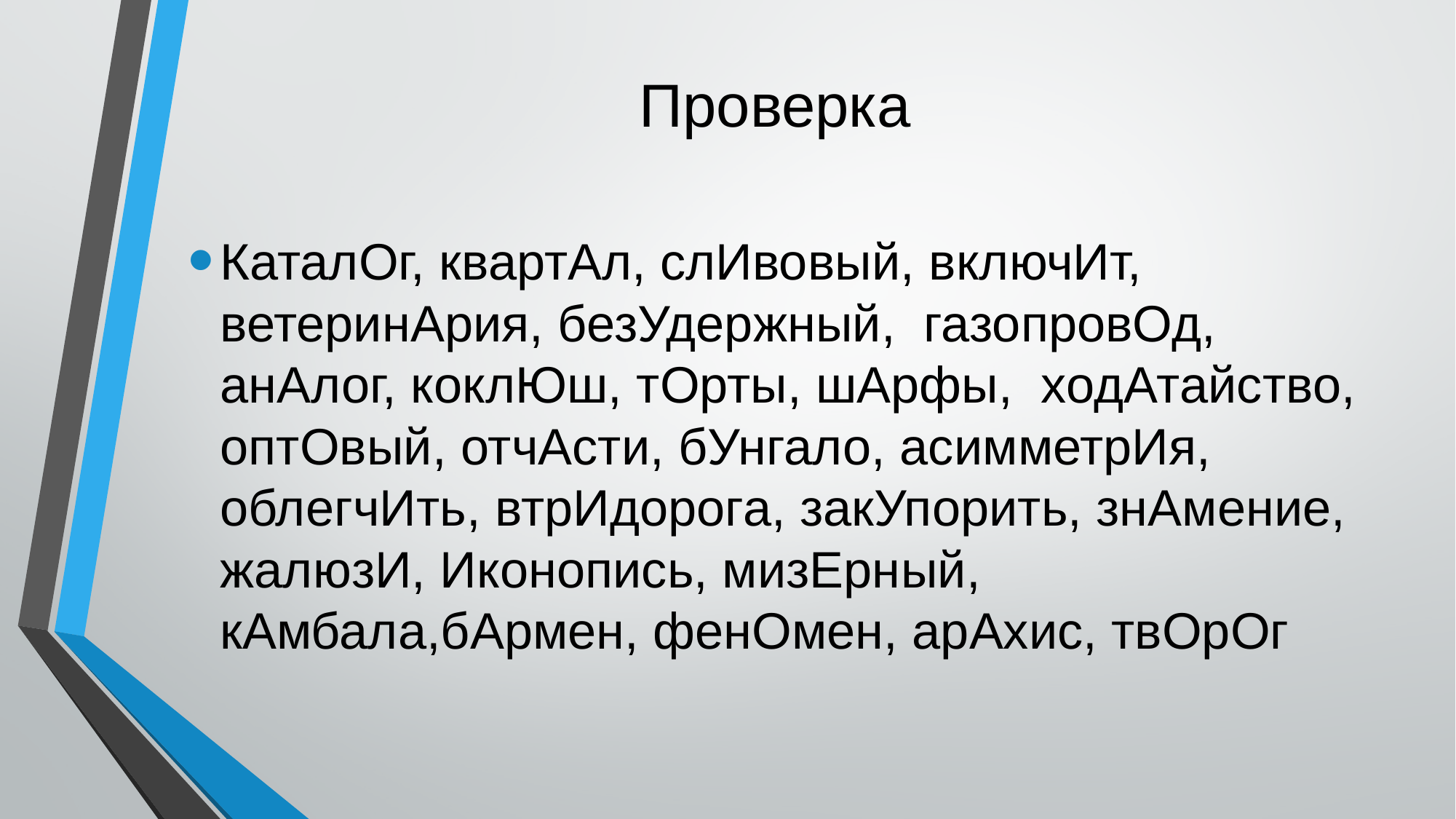

# Проверка
КаталОг, квартАл, слИвовый, включИт, ветеринАрия, безУдержный,  газопровОд, анАлог, коклЮш, тОрты, шАрфы,  ходАтайство, оптОвый, отчАсти, бУнгало, асимметрИя, облегчИть, втрИдорога, закУпорить, знАмение, жалюзИ, Иконопись, мизЕрный, кАмбала,бАрмен, фенОмен, арАхис, твОрОг